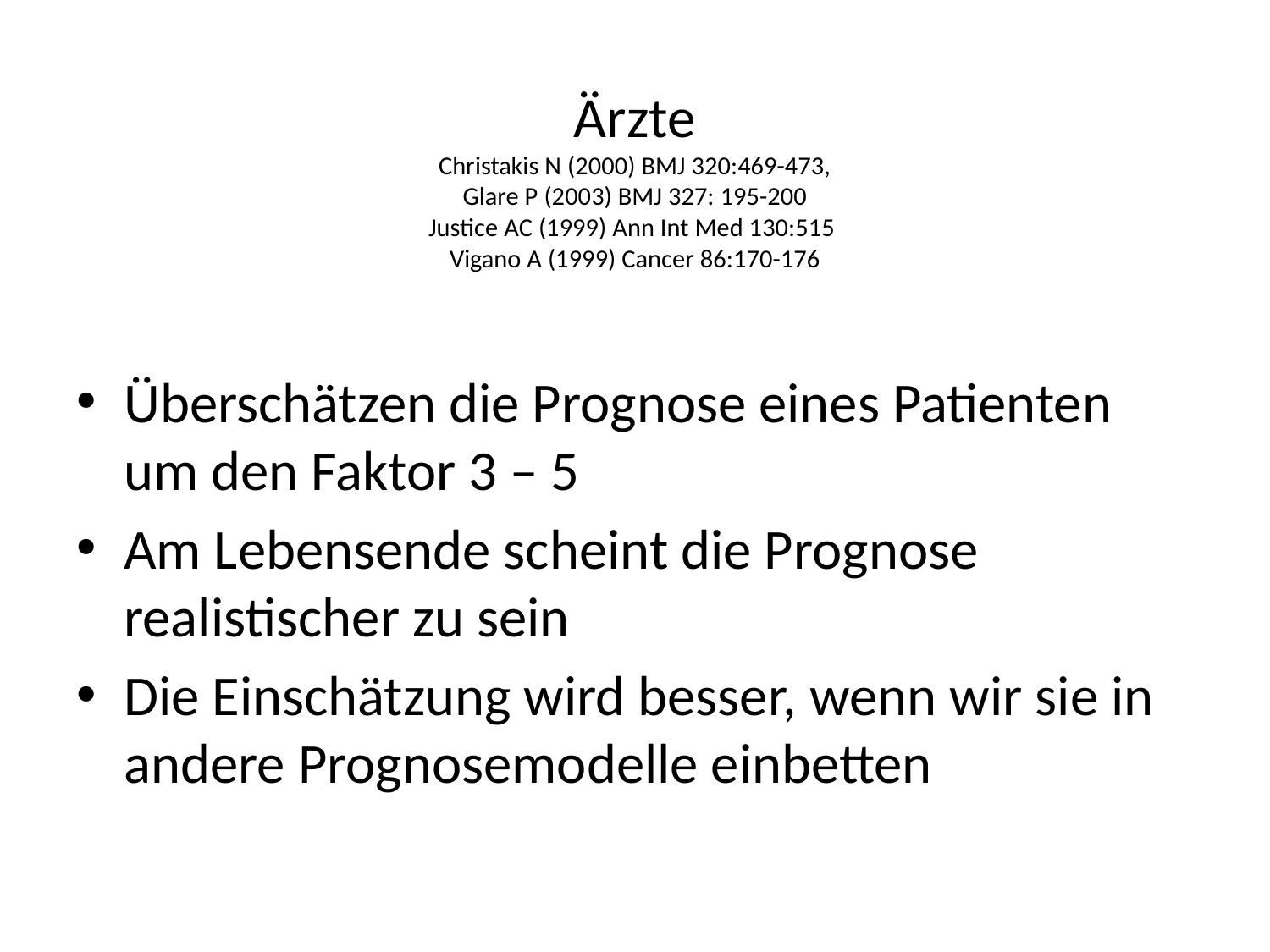

# Ärzte Christakis N (2000) BMJ 320:469-473, Glare P (2003) BMJ 327: 195-200 Justice AC (1999) Ann Int Med 130:515 Vigano A (1999) Cancer 86:170-176
Überschätzen die Prognose eines Patienten um den Faktor 3 – 5
Am Lebensende scheint die Prognose realistischer zu sein
Die Einschätzung wird besser, wenn wir sie in andere Prognosemodelle einbetten